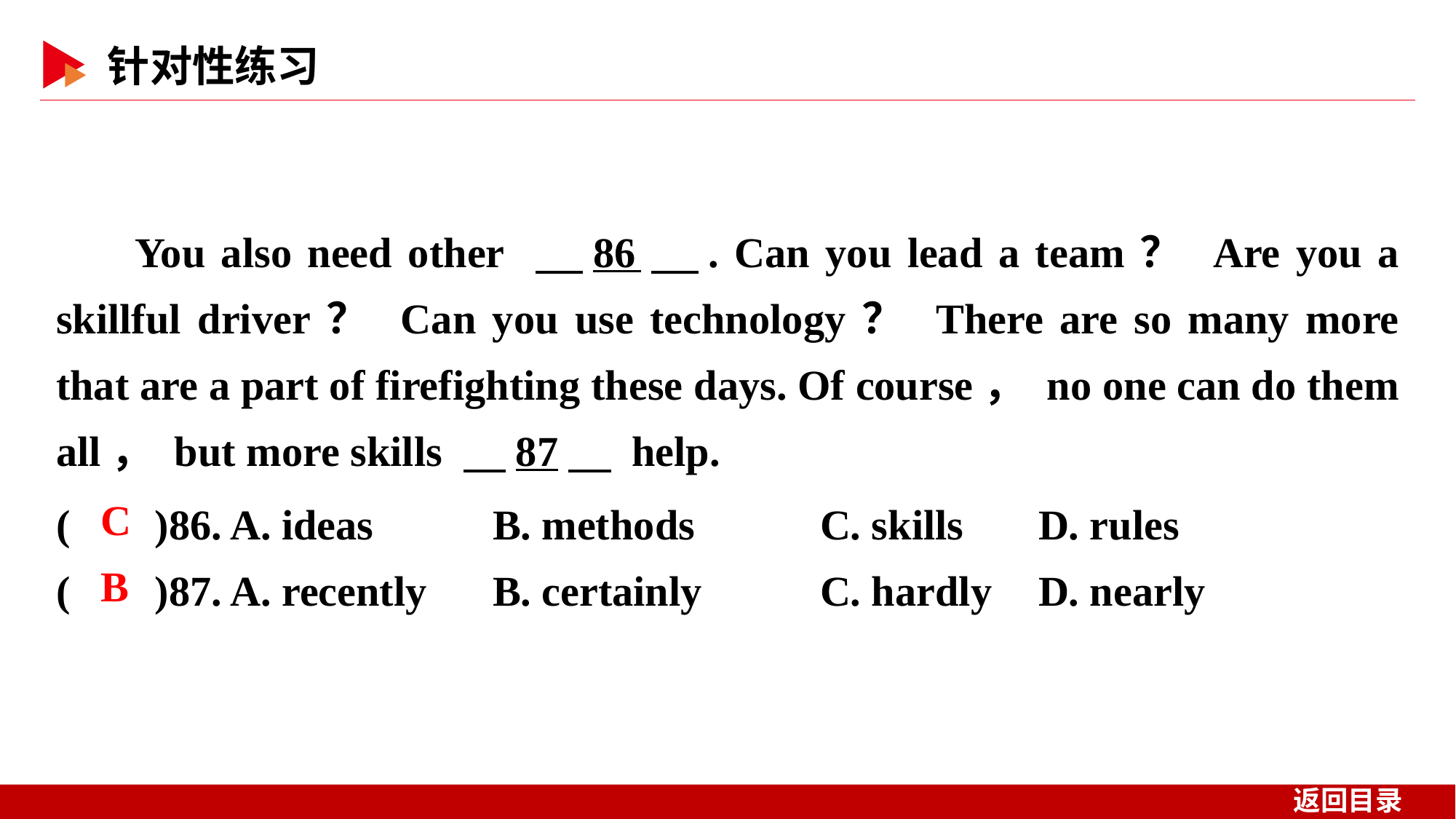

You also need other 　86　. Can you lead a team？ Are you a skillful driver？ Can you use technology？ There are so many more that are a part of firefighting these days. Of course， no one can do them all， but more skills 　87　 help.
(        )86. A. ideas     	B. methods		C. skills    	D. rules
(        )87. A. recently  	B. certainly		C. hardly    	D. nearly
   C
   B